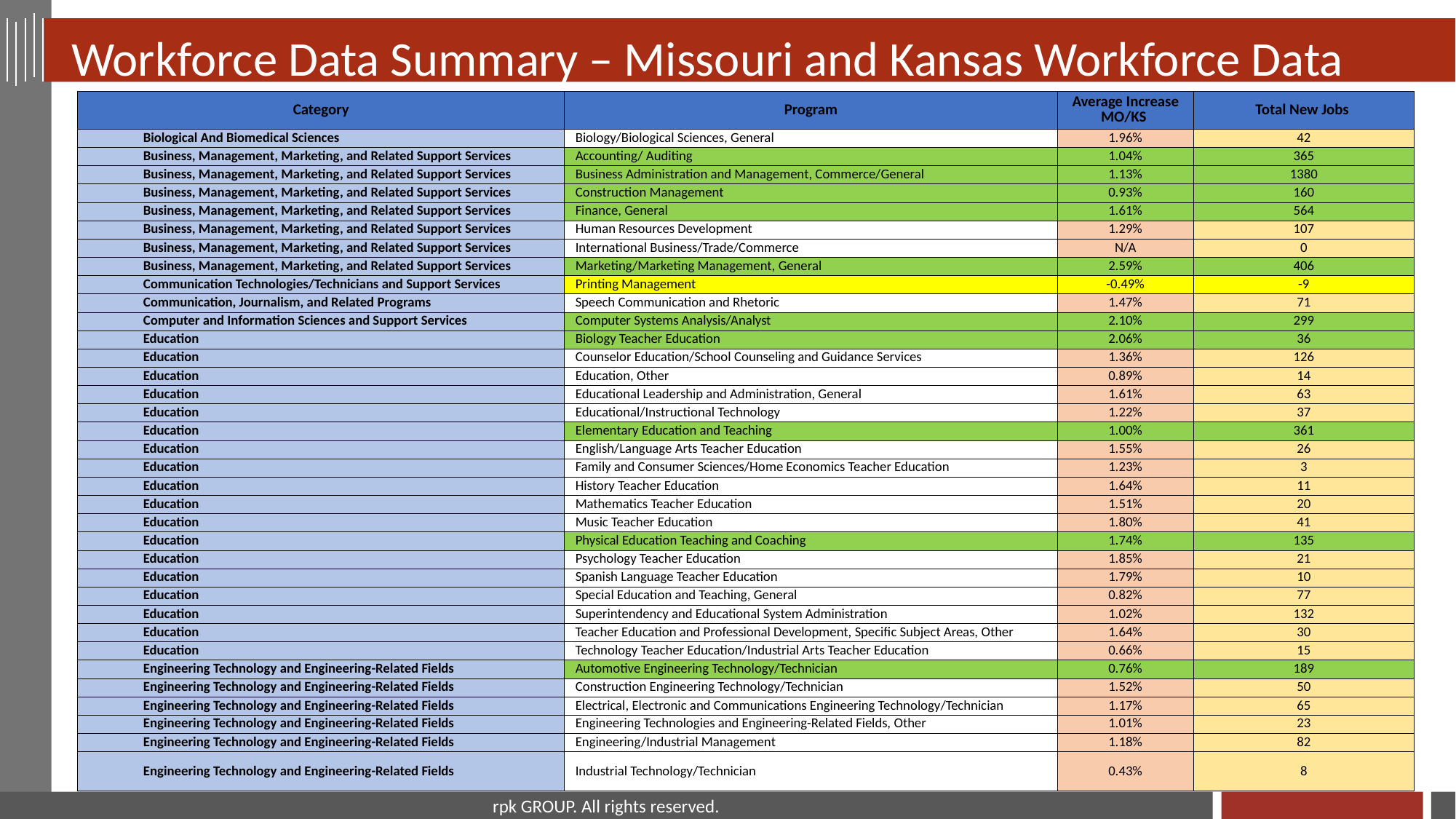

# Workforce Data Summary – Missouri and Kansas Workforce Data
| Category | Program | Average Increase MO/KS | Total New Jobs |
| --- | --- | --- | --- |
| Biological And Biomedical Sciences | Biology/Biological Sciences, General | 1.96% | 42 |
| Business, Management, Marketing, and Related Support Services | Accounting/ Auditing | 1.04% | 365 |
| Business, Management, Marketing, and Related Support Services | Business Administration and Management, Commerce/General | 1.13% | 1380 |
| Business, Management, Marketing, and Related Support Services | Construction Management | 0.93% | 160 |
| Business, Management, Marketing, and Related Support Services | Finance, General | 1.61% | 564 |
| Business, Management, Marketing, and Related Support Services | Human Resources Development | 1.29% | 107 |
| Business, Management, Marketing, and Related Support Services | International Business/Trade/Commerce | N/A | 0 |
| Business, Management, Marketing, and Related Support Services | Marketing/Marketing Management, General | 2.59% | 406 |
| Communication Technologies/Technicians and Support Services | Printing Management | -0.49% | -9 |
| Communication, Journalism, and Related Programs | Speech Communication and Rhetoric | 1.47% | 71 |
| Computer and Information Sciences and Support Services | Computer Systems Analysis/Analyst | 2.10% | 299 |
| Education | Biology Teacher Education | 2.06% | 36 |
| Education | Counselor Education/School Counseling and Guidance Services | 1.36% | 126 |
| Education | Education, Other | 0.89% | 14 |
| Education | Educational Leadership and Administration, General | 1.61% | 63 |
| Education | Educational/Instructional Technology | 1.22% | 37 |
| Education | Elementary Education and Teaching | 1.00% | 361 |
| Education | English/Language Arts Teacher Education | 1.55% | 26 |
| Education | Family and Consumer Sciences/Home Economics Teacher Education | 1.23% | 3 |
| Education | History Teacher Education | 1.64% | 11 |
| Education | Mathematics Teacher Education | 1.51% | 20 |
| Education | Music Teacher Education | 1.80% | 41 |
| Education | Physical Education Teaching and Coaching | 1.74% | 135 |
| Education | Psychology Teacher Education | 1.85% | 21 |
| Education | Spanish Language Teacher Education | 1.79% | 10 |
| Education | Special Education and Teaching, General | 0.82% | 77 |
| Education | Superintendency and Educational System Administration | 1.02% | 132 |
| Education | Teacher Education and Professional Development, Specific Subject Areas, Other | 1.64% | 30 |
| Education | Technology Teacher Education/Industrial Arts Teacher Education | 0.66% | 15 |
| Engineering Technology and Engineering-Related Fields | Automotive Engineering Technology/Technician | 0.76% | 189 |
| Engineering Technology and Engineering-Related Fields | Construction Engineering Technology/Technician | 1.52% | 50 |
| Engineering Technology and Engineering-Related Fields | Electrical, Electronic and Communications Engineering Technology/Technician | 1.17% | 65 |
| Engineering Technology and Engineering-Related Fields | Engineering Technologies and Engineering-Related Fields, Other | 1.01% | 23 |
| Engineering Technology and Engineering-Related Fields | Engineering/Industrial Management | 1.18% | 82 |
| Engineering Technology and Engineering-Related Fields | Industrial Technology/Technician | 0.43% | 8 |